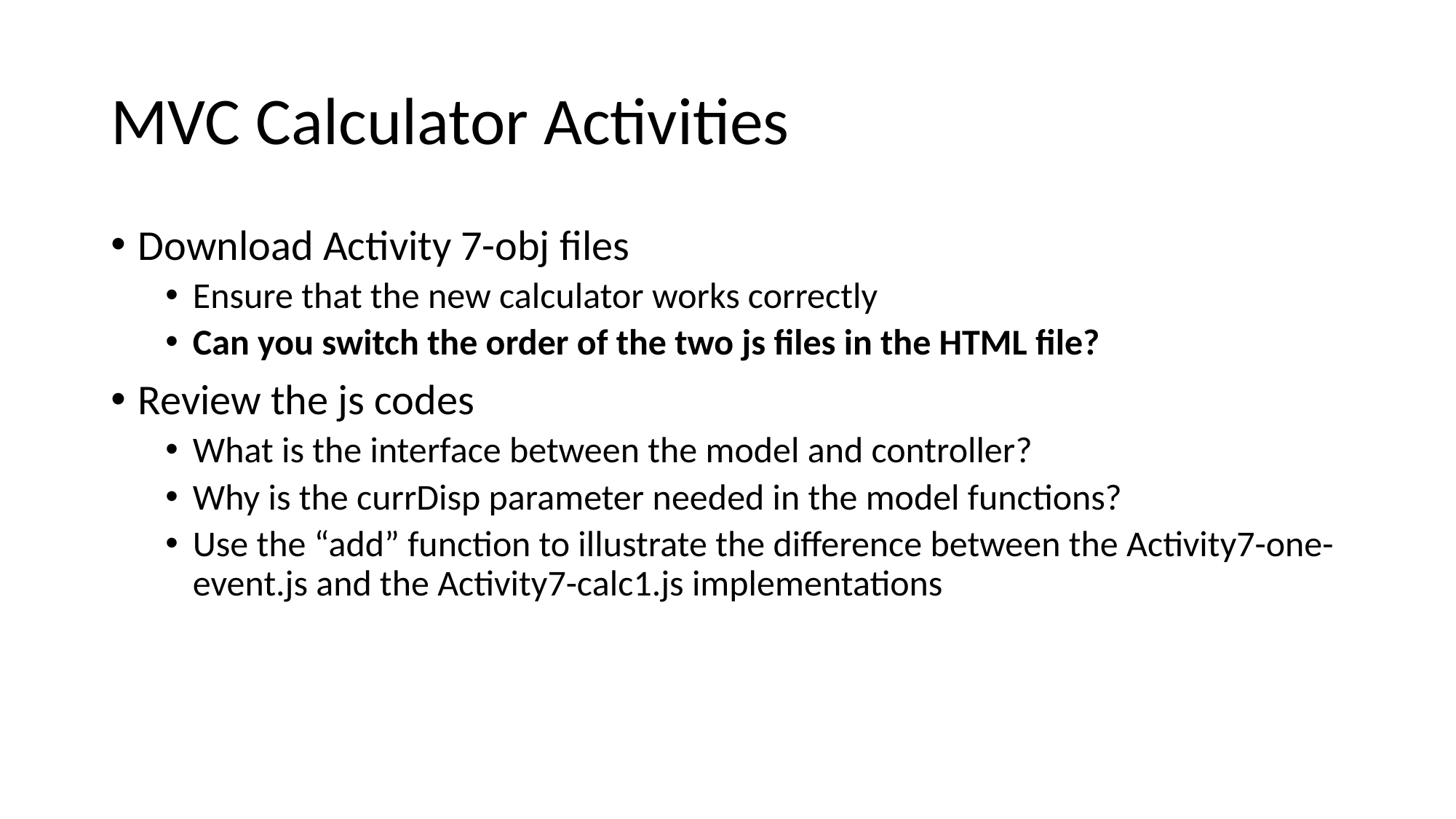

# MVC Calculator Activities
Download Activity 7-obj files
Ensure that the new calculator works correctly
Can you switch the order of the two js files in the HTML file?
Review the js codes
What is the interface between the model and controller?
Why is the currDisp parameter needed in the model functions?
Use the “add” function to illustrate the difference between the Activity7-one-event.js and the Activity7-calc1.js implementations